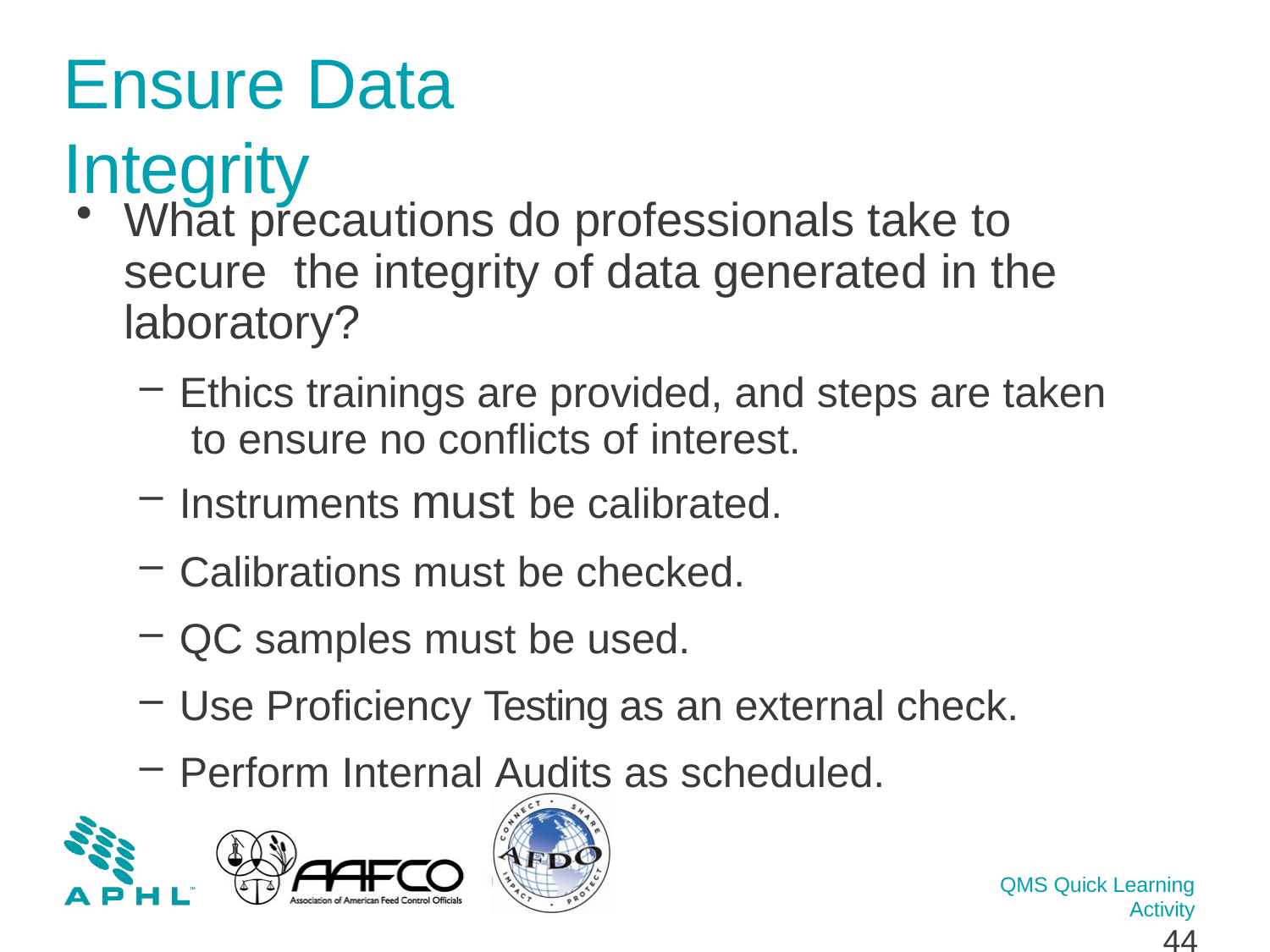

# Ensure Data Integrity
What precautions do professionals take to secure  the integrity of data generated in the laboratory?
Ethics trainings are provided, and steps are taken  to ensure no conflicts of interest.
Instruments must be calibrated.
Calibrations must be checked.
QC samples must be used.
Use Proficiency Testing as an external check.
Perform Internal Audits as scheduled.

QMS Quick Learning Activity
44